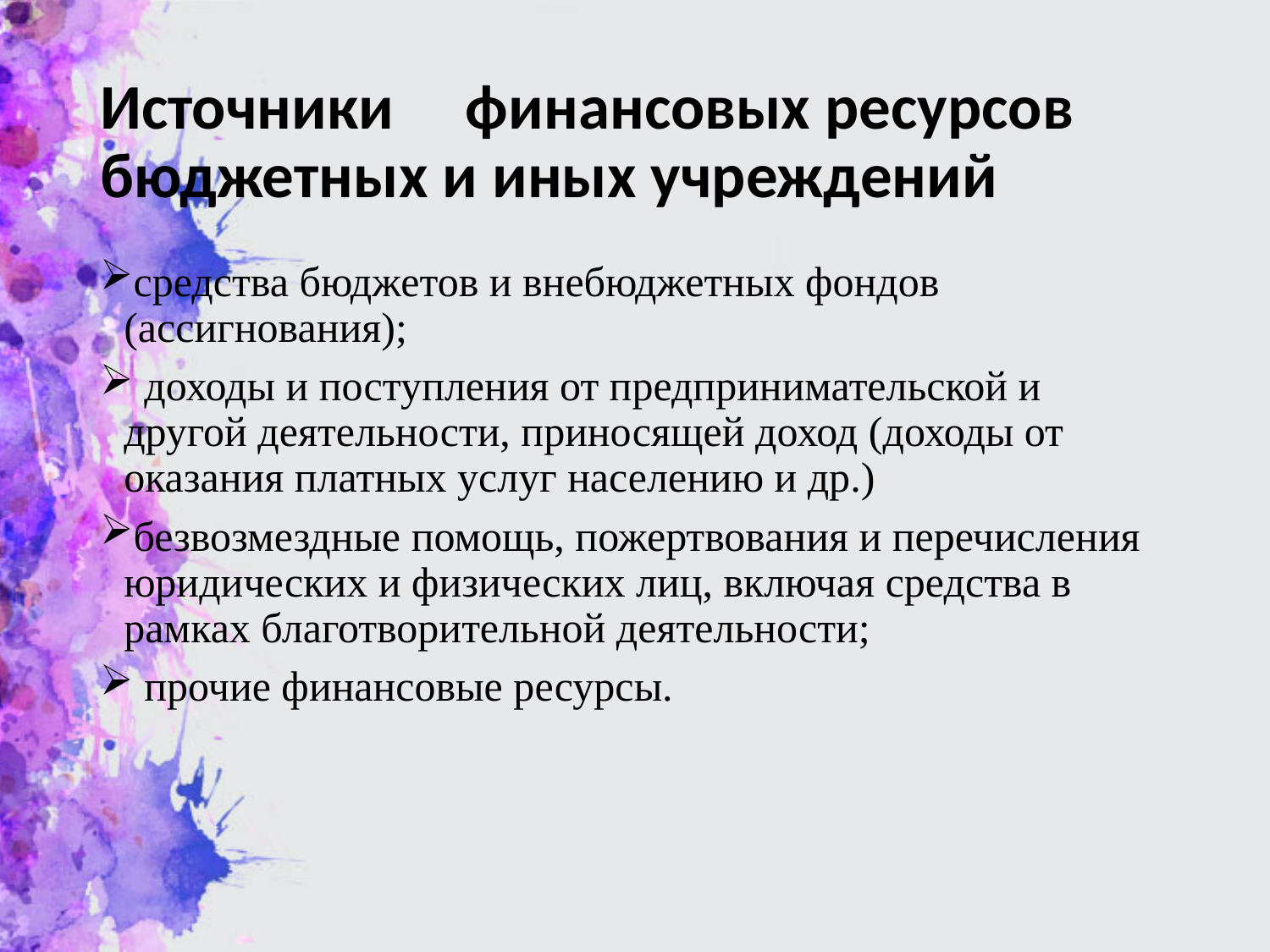

# Источники     финансовых ресурсов бюджетных и иных учреждений
средства бюджетов и внебюджетных фондов (ассигнования);
 доходы и поступления от предпринимательской и другой деятельности, приносящей доход (доходы от оказания платных услуг населению и др.)
безвозмездные помощь, пожертвования и перечисления юридических и физических лиц, включая средства в рамках благотворительной деятельности;
 прочие финансовые ресурсы.